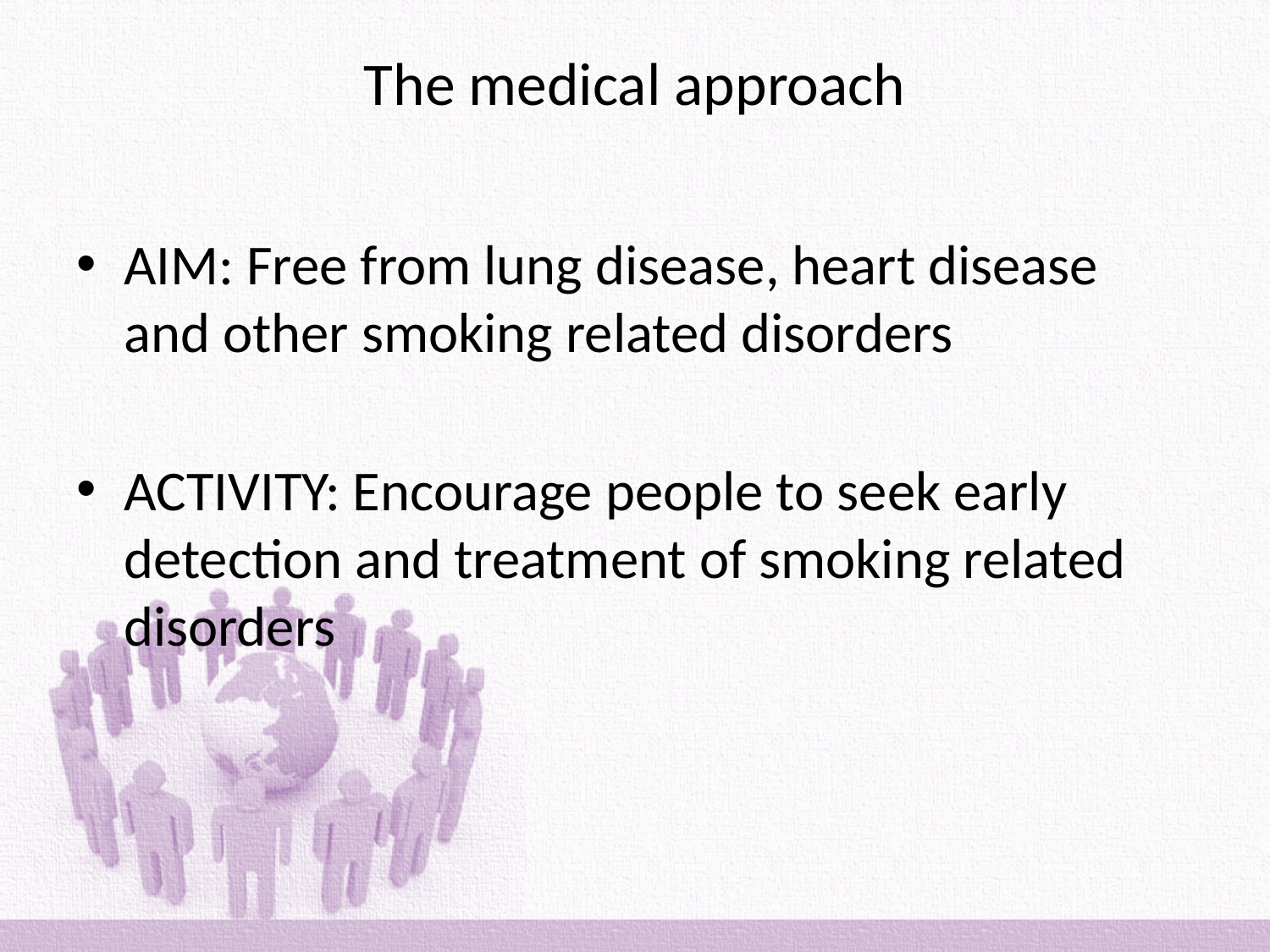

# The medical approach
AIM: Free from lung disease, heart disease and other smoking related disorders

ACTIVITY: Encourage people to seek early detection and treatment of smoking related disorders